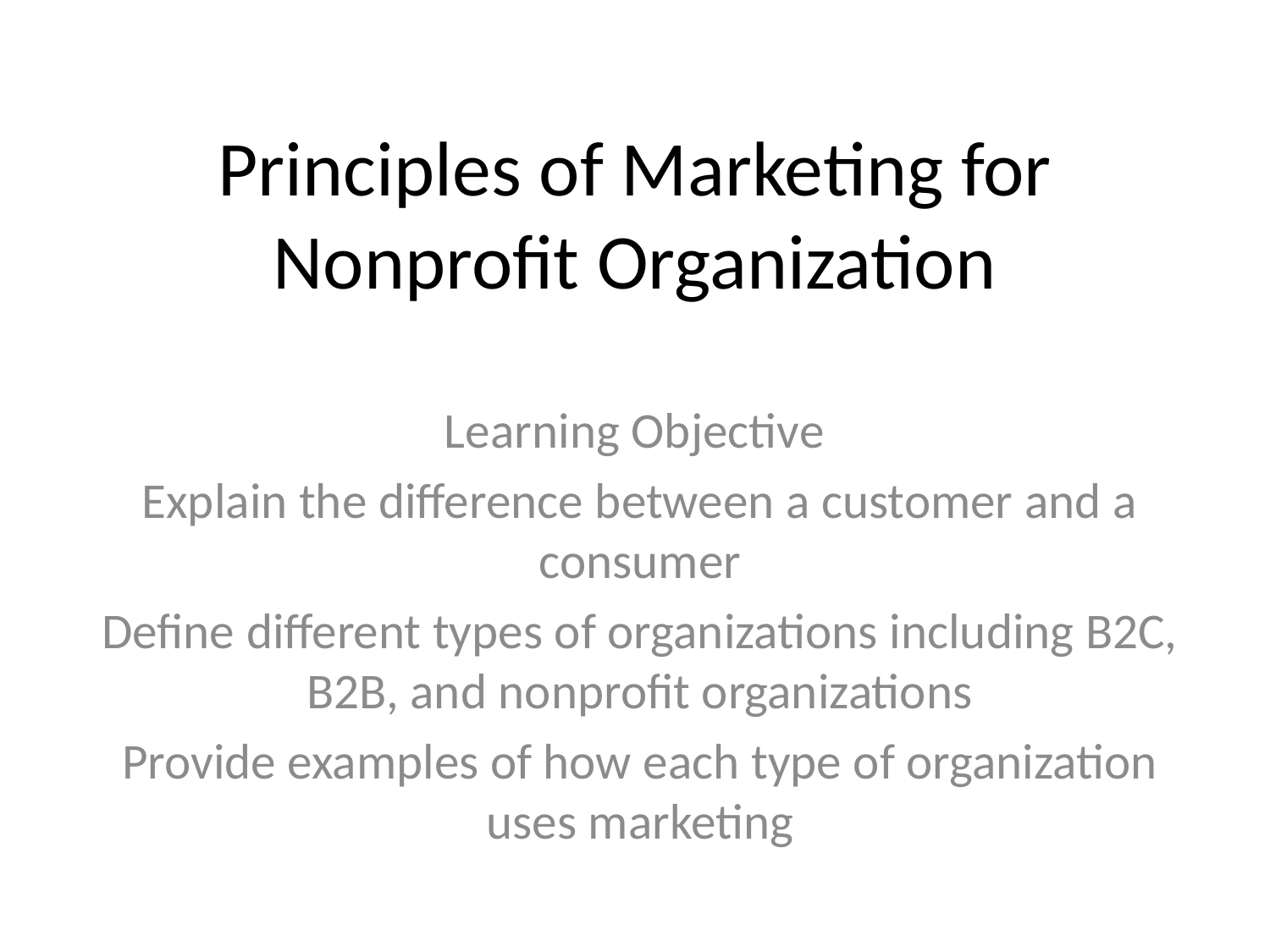

# Principles of Marketing for Nonprofit Organization
Learning Objective
Explain the difference between a customer and a consumer
Define different types of organizations including B2C, B2B, and nonprofit organizations
Provide examples of how each type of organization uses marketing